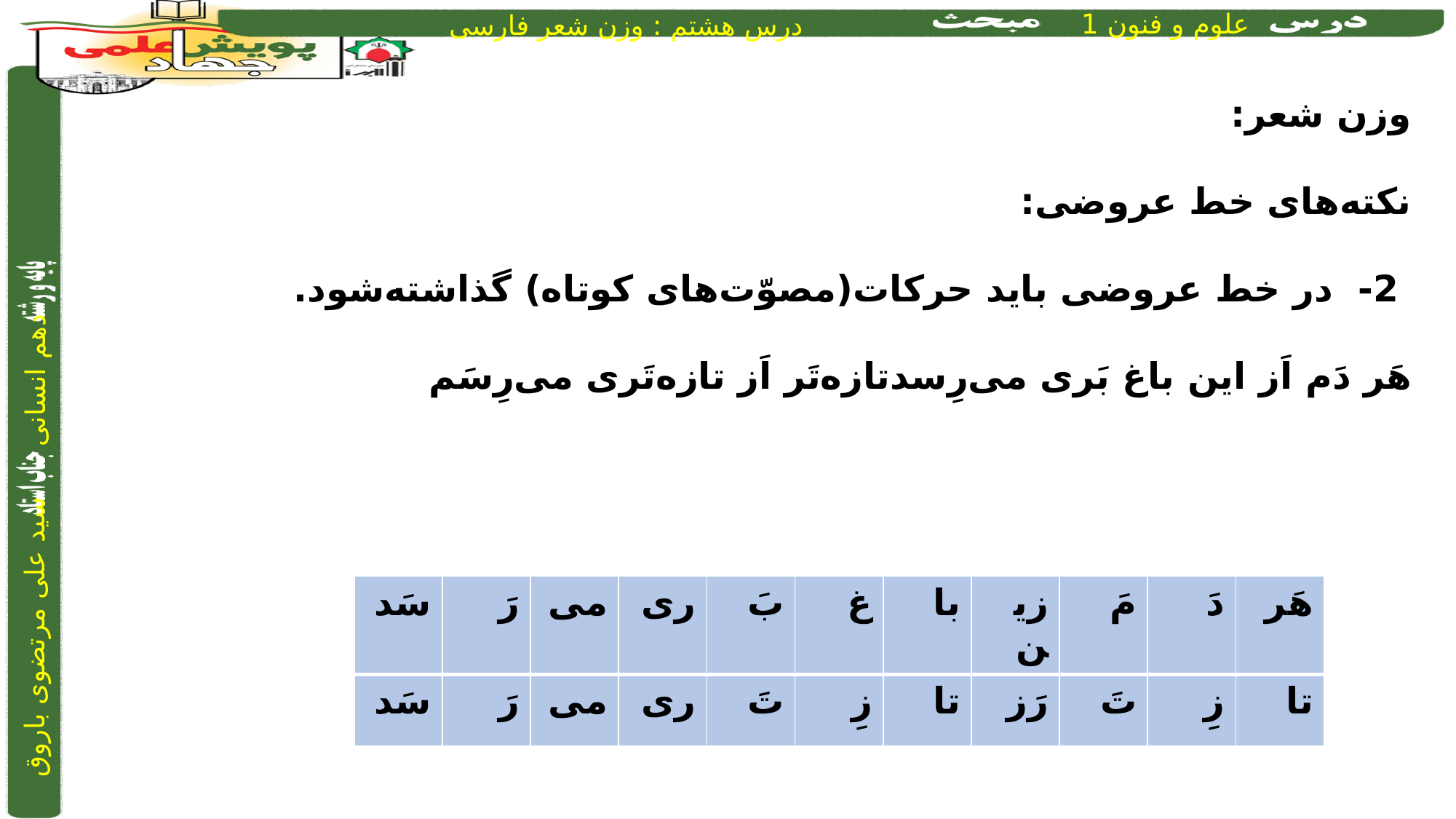

وزن شعر:
نکته‌های خط عروضی:
 2-  در خط عروضی باید حرکات(مصوّت‌های کوتاه) گذاشته‌شود.
هَر دَم اَز این باغ بَری می‌رِسد	تازه‌تَر اَز تازه‌تَری می‌رِسَم

| سَد | رَ | می | ری | بَ | غ | با | زین | مَ | دَ | هَر |
| --- | --- | --- | --- | --- | --- | --- | --- | --- | --- | --- |
| سَد | رَ | می | ری | تَ | زِ | تا | رَز | تَ | زِ | تا |